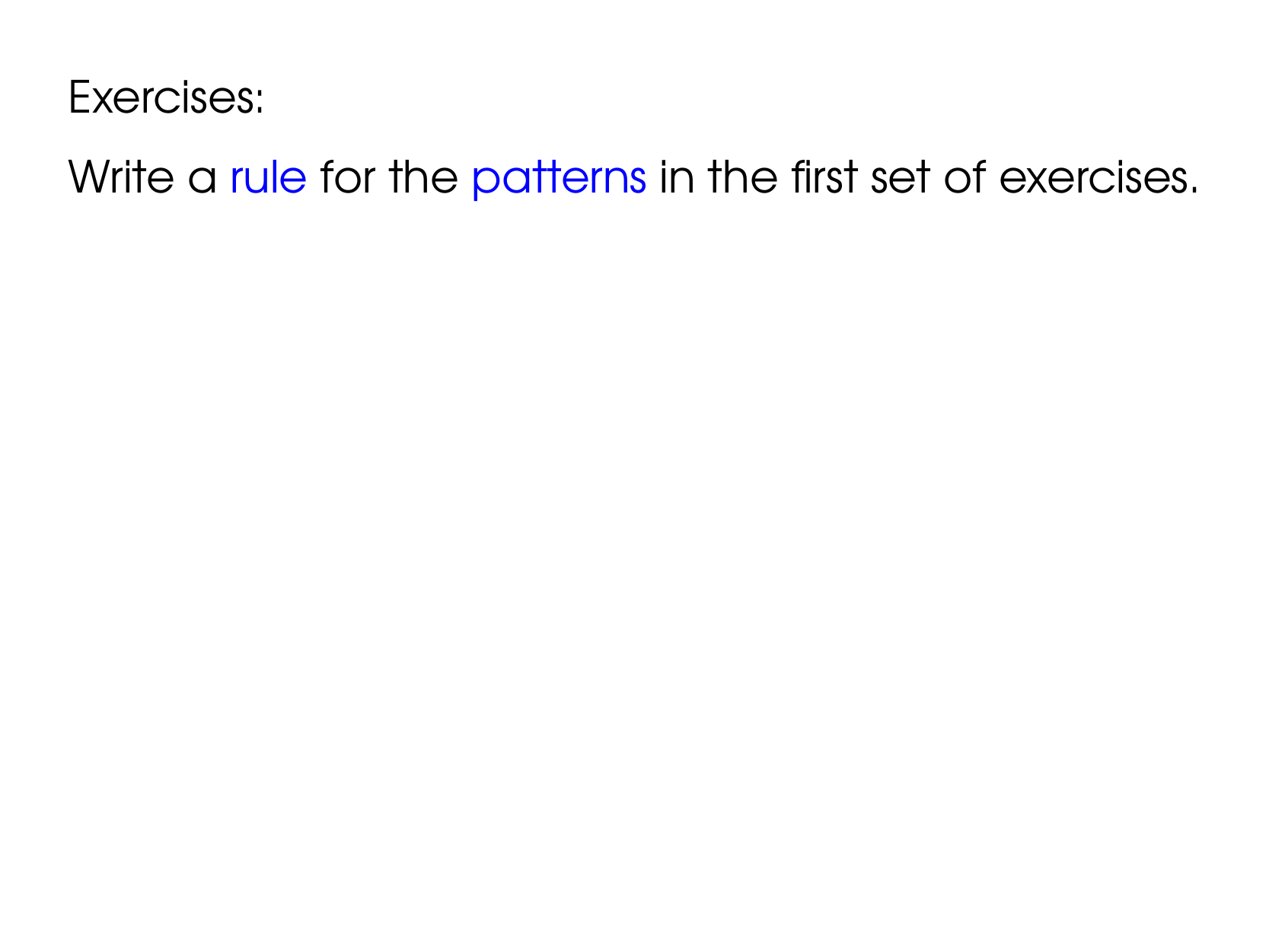

Exercises:
Write a rule for the patterns in the first set of exercises.